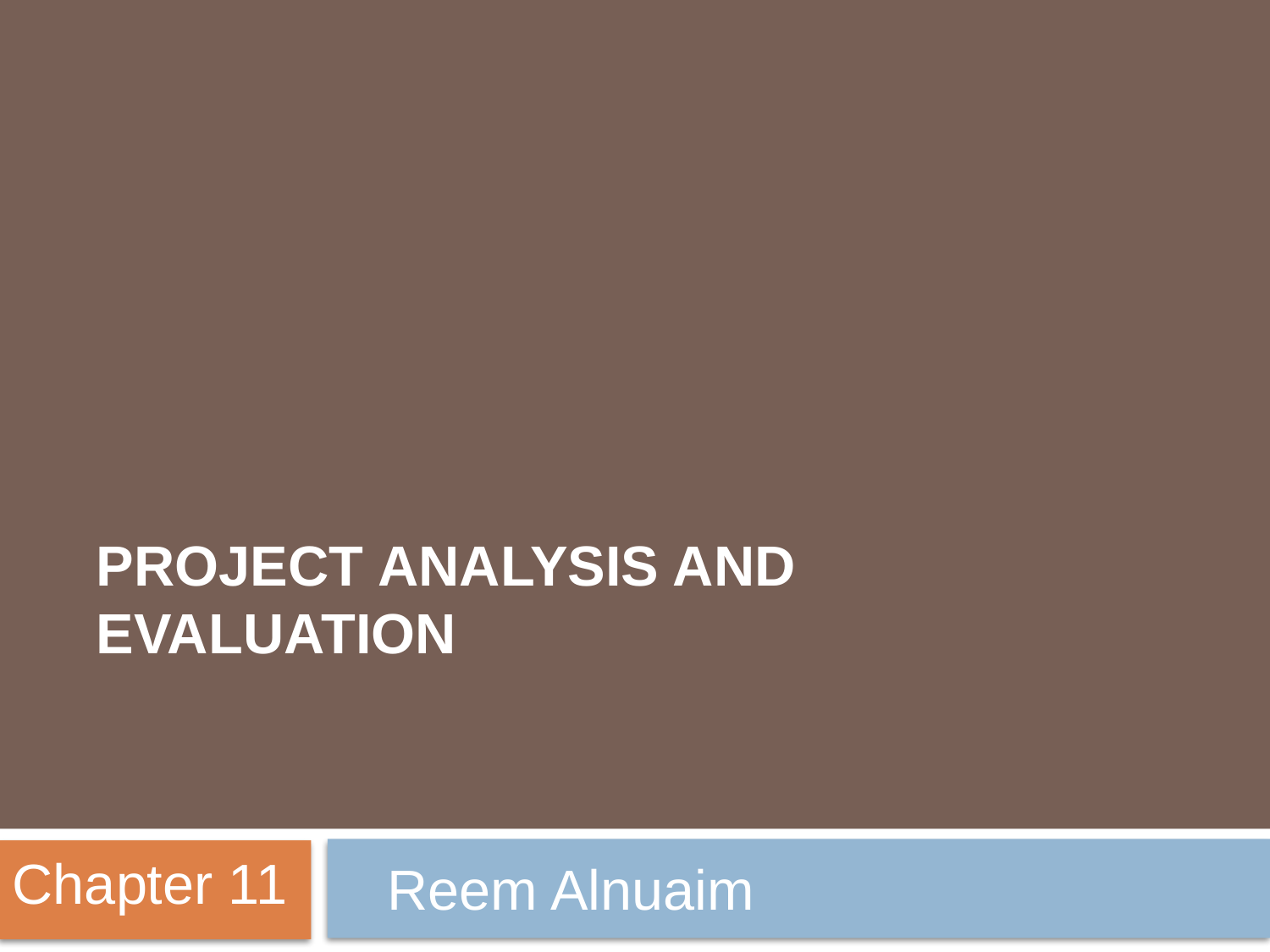

# Project Analysis and Evaluation
   Reem Alnuaim
Chapter 11